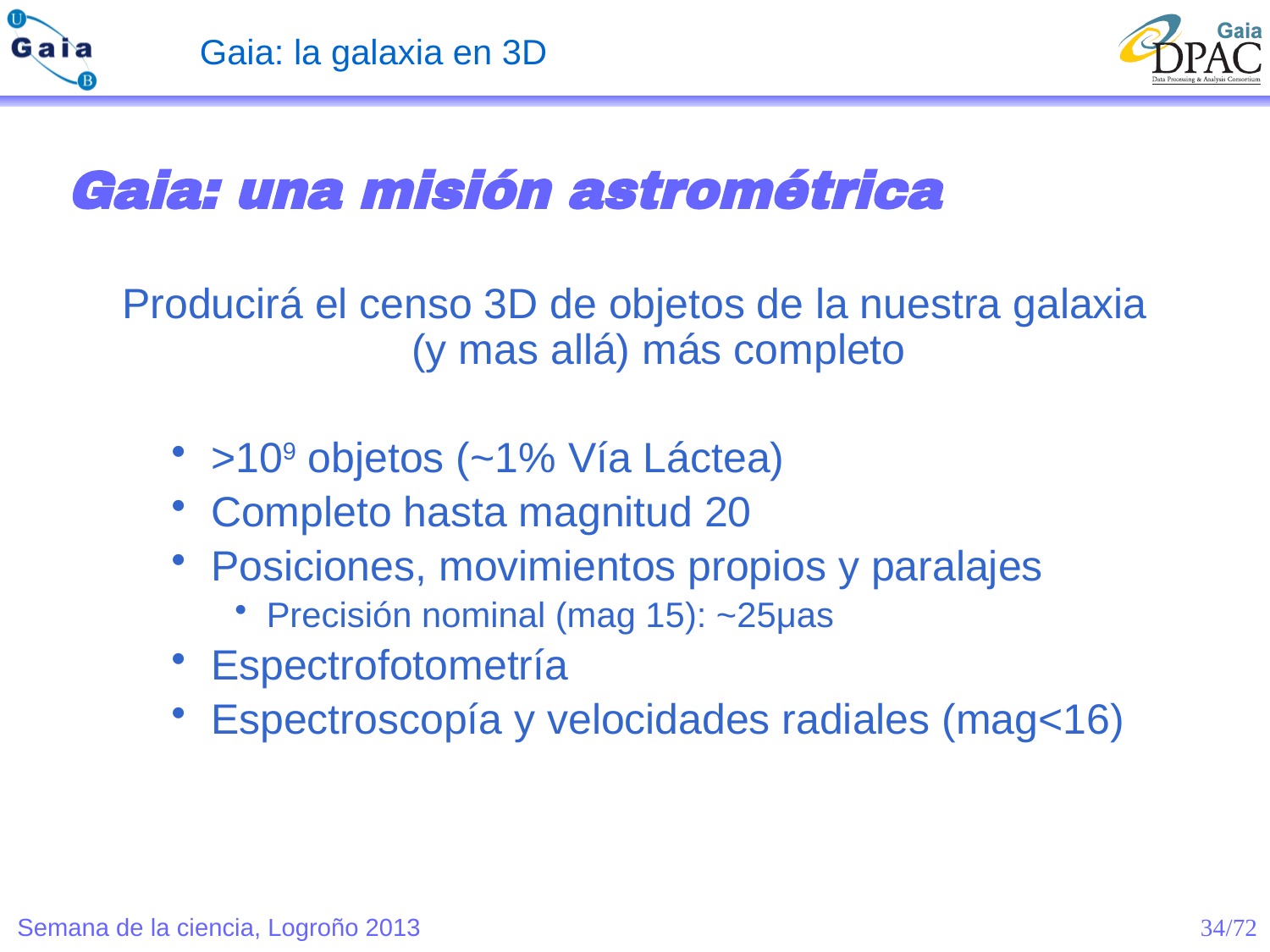

Gaia: una misión astrométrica
Producirá el censo 3D de objetos de la nuestra galaxia (y mas allá) más completo

>109 objetos (~1% Vía Láctea)
Completo hasta magnitud 20
Posiciones, movimientos propios y paralajes
Precisión nominal (mag 15): ~25μas
Espectrofotometría
Espectroscopía y velocidades radiales (mag<16)